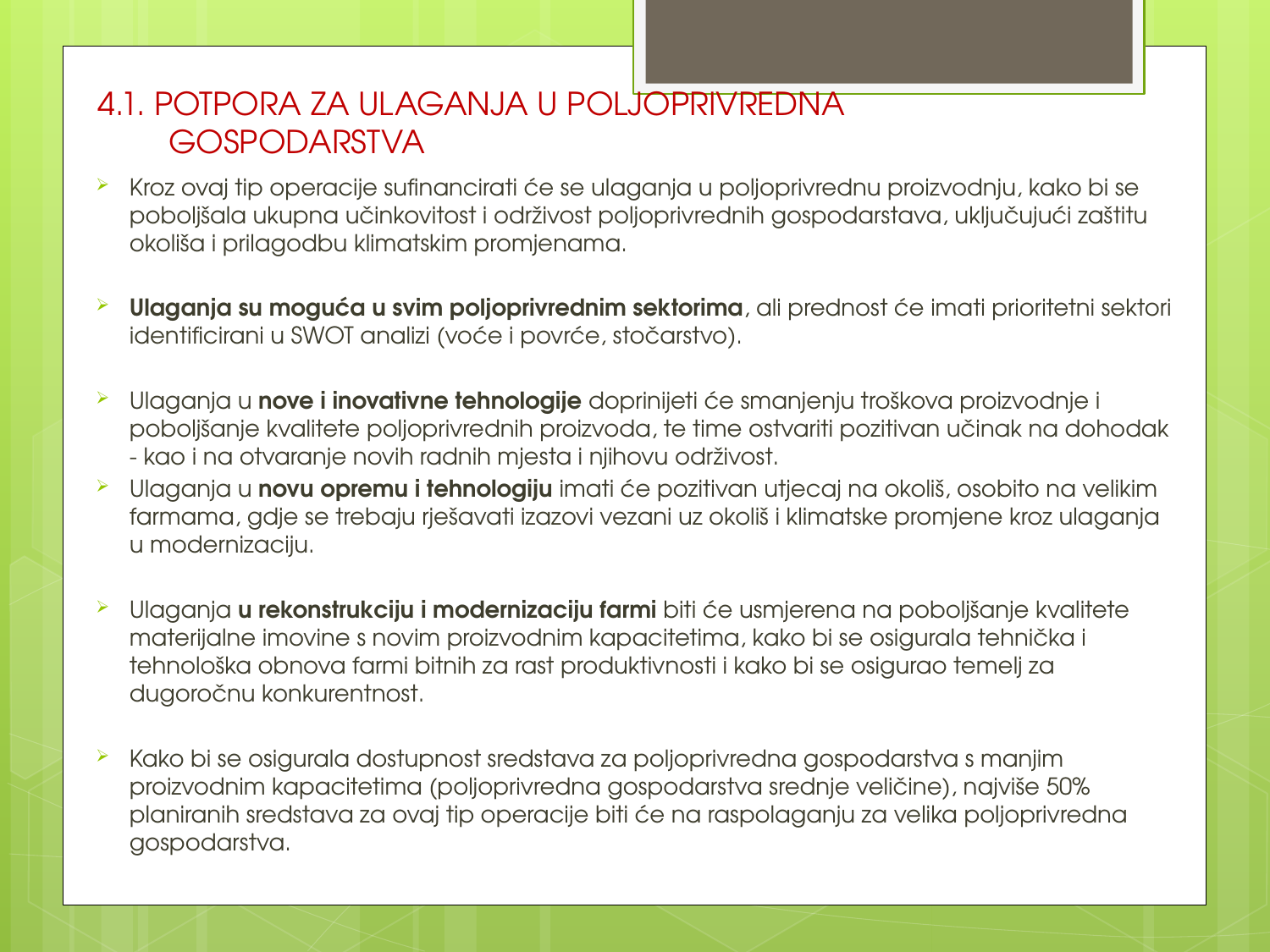

# 4.1. POTPORA ZA ULAGANJA U POLJOPRIVREDNA GOSPODARSTVA
Kroz ovaj tip operacije sufinancirati će se ulaganja u poljoprivrednu proizvodnju, kako bi se poboljšala ukupna učinkovitost i održivost poljoprivrednih gospodarstava, uključujući zaštitu okoliša i prilagodbu klimatskim promjenama.

Ulaganja su moguća u svim poljoprivrednim sektorima, ali prednost će imati prioritetni sektori identificirani u SWOT analizi (voće i povrće, stočarstvo).

Ulaganja u nove i inovativne tehnologije doprinijeti će smanjenju troškova proizvodnje i poboljšanje kvalitete poljoprivrednih proizvoda, te time ostvariti pozitivan učinak na dohodak - kao i na otvaranje novih radnih mjesta i njihovu održivost.
Ulaganja u novu opremu i tehnologiju imati će pozitivan utjecaj na okoliš, osobito na velikim farmama, gdje se trebaju rješavati izazovi vezani uz okoliš i klimatske promjene kroz ulaganja u modernizaciju.

Ulaganja u rekonstrukciju i modernizaciju farmi biti će usmjerena na poboljšanje kvalitete materijalne imovine s novim proizvodnim kapacitetima, kako bi se osigurala tehnička i tehnološka obnova farmi bitnih za rast produktivnosti i kako bi se osigurao temelj za dugoročnu konkurentnost.

Kako bi se osigurala dostupnost sredstava za poljoprivredna gospodarstva s manjim proizvodnim kapacitetima (poljoprivredna gospodarstva srednje veličine), najviše 50% planiranih sredstava za ovaj tip operacije biti će na raspolaganju za velika poljoprivredna gospodarstva.